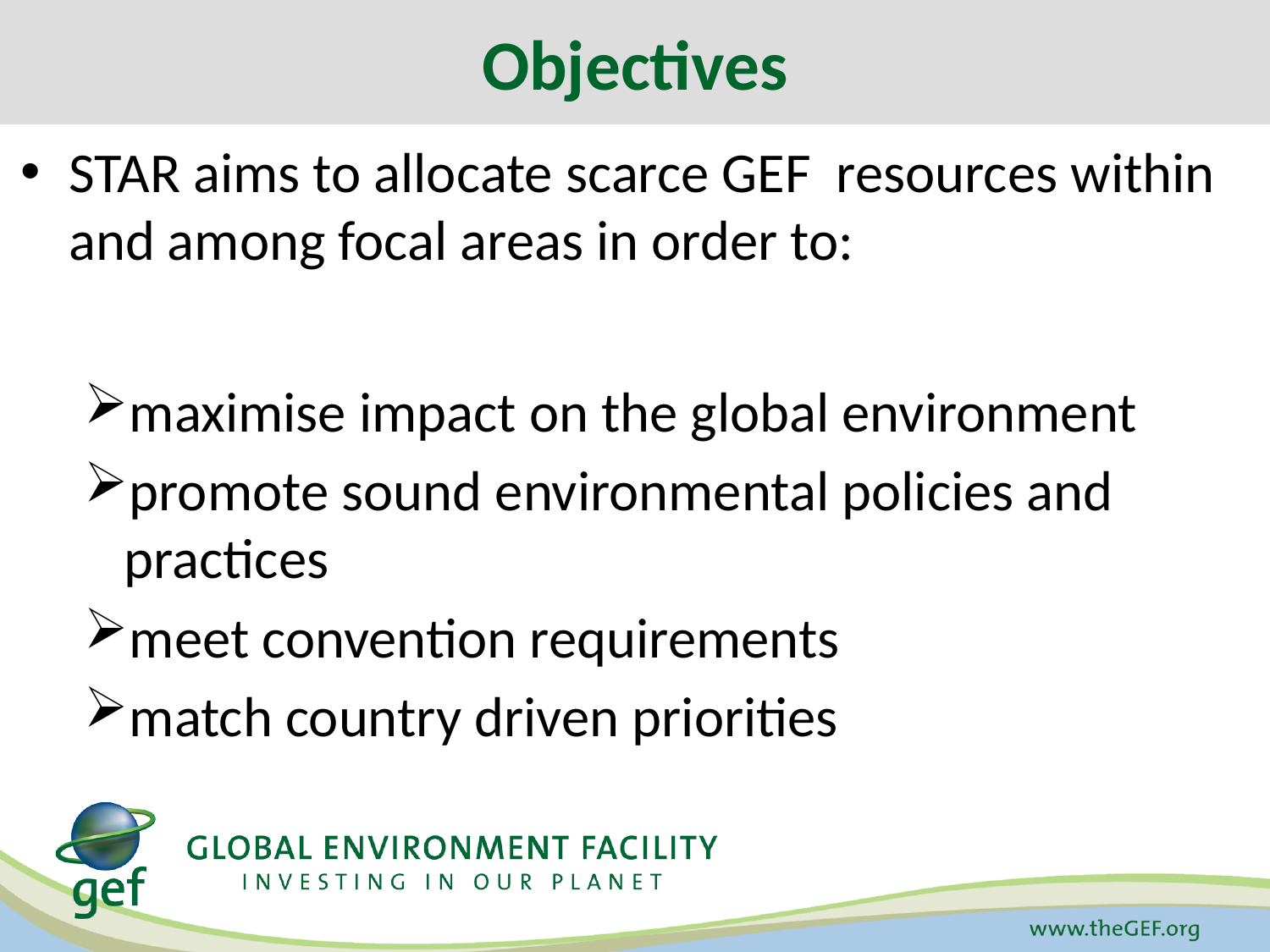

Objectives
STAR aims to allocate scarce GEF  resources within and among focal areas in order to:

maximise impact on the global environment
promote sound environmental policies and practices
meet convention requirements
match country driven priorities